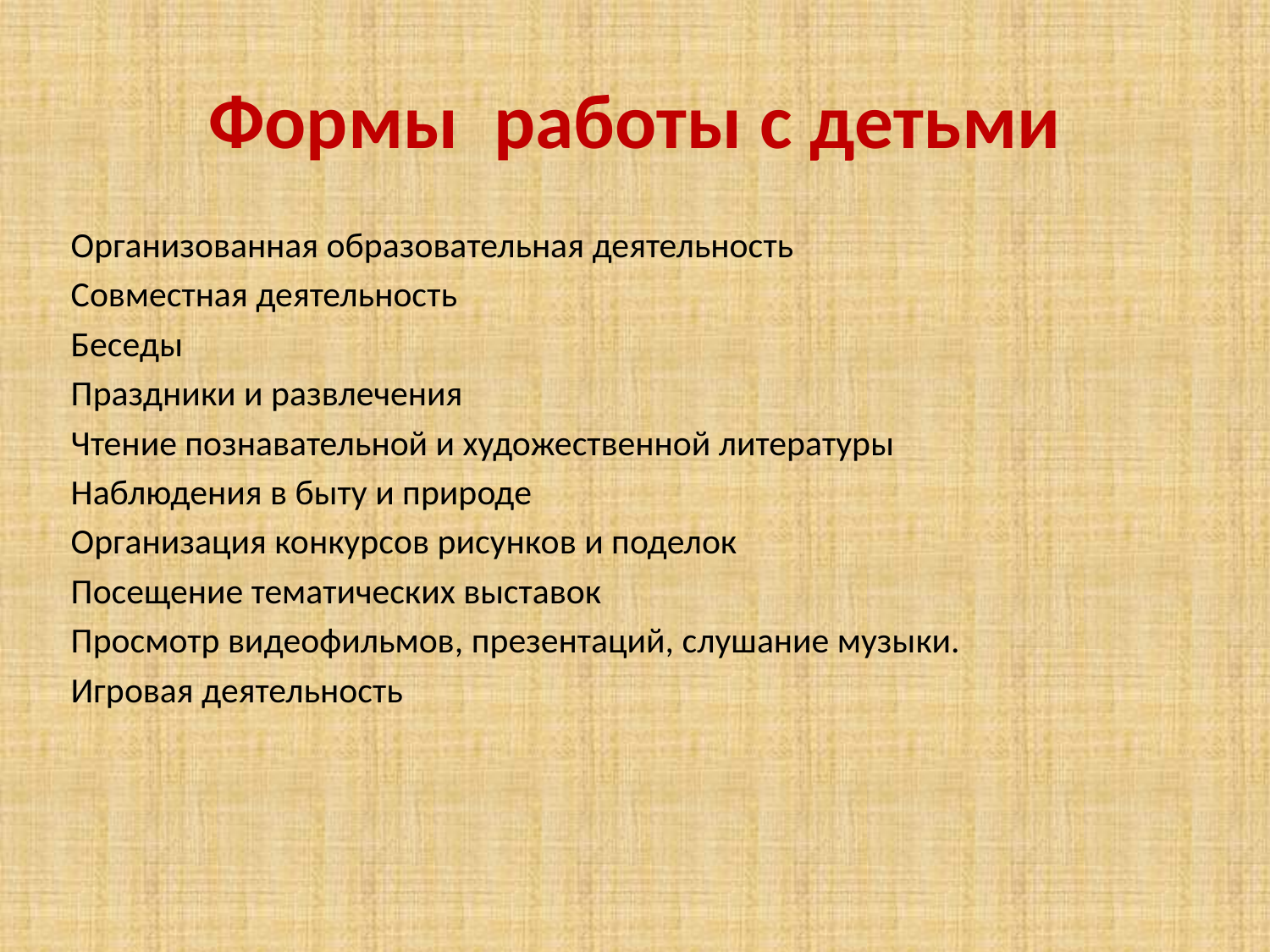

# Формы  работы с детьми
Организованная образовательная деятельность
Совместная деятельность
Беседы
Праздники и развлечения
Чтение познавательной и художественной литературы
Наблюдения в быту и природе
Организация конкурсов рисунков и поделок
Посещение тематических выставок
Просмотр видеофильмов, презентаций, слушание музыки.
Игровая деятельность